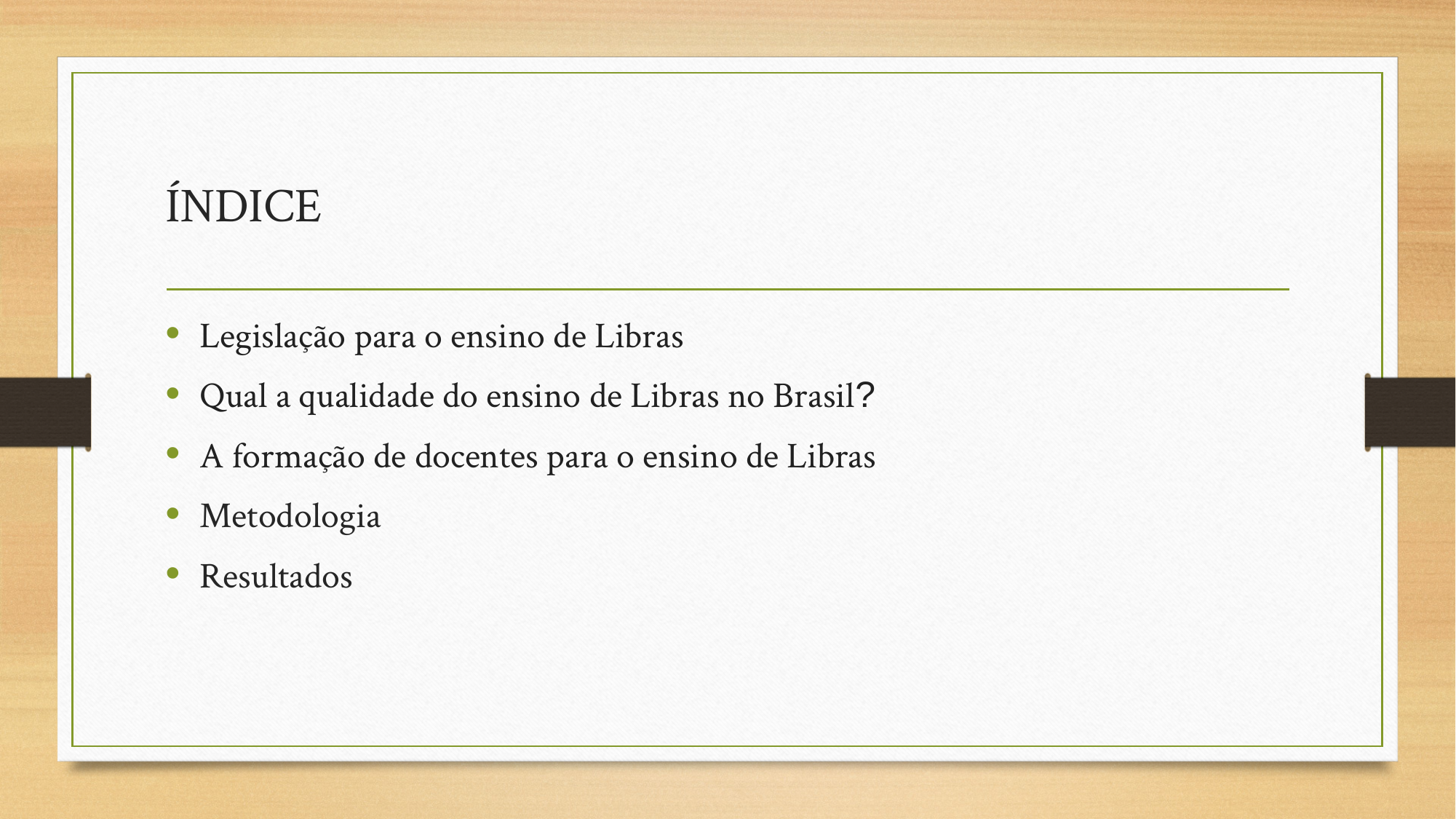

# ÍNDICE
Legislação para o ensino de Libras
Qual a qualidade do ensino de Libras no Brasil?
A formação de docentes para o ensino de Libras
Metodologia
Resultados